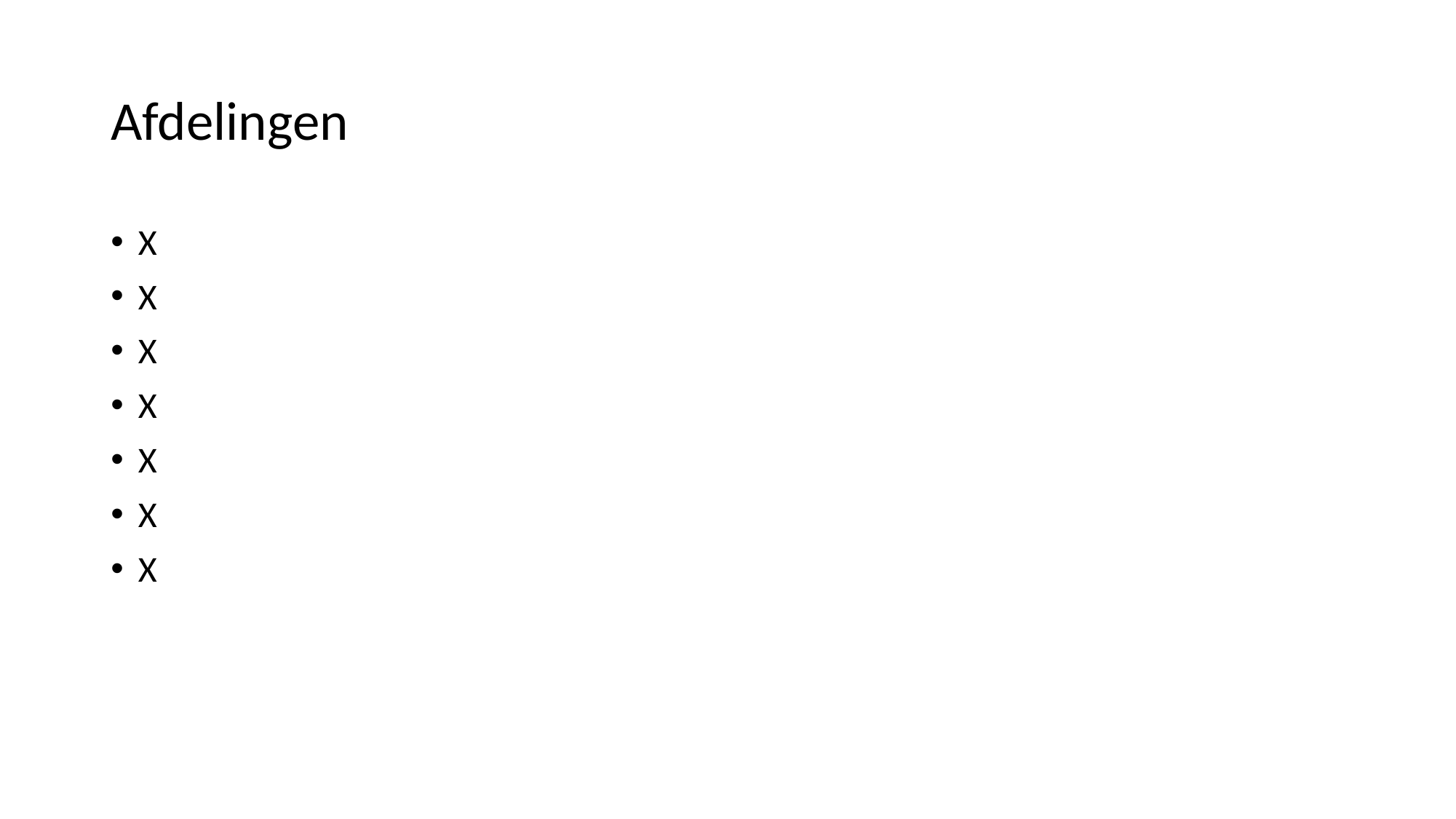

# Afdelingen
X
X
X
X
X
X
X